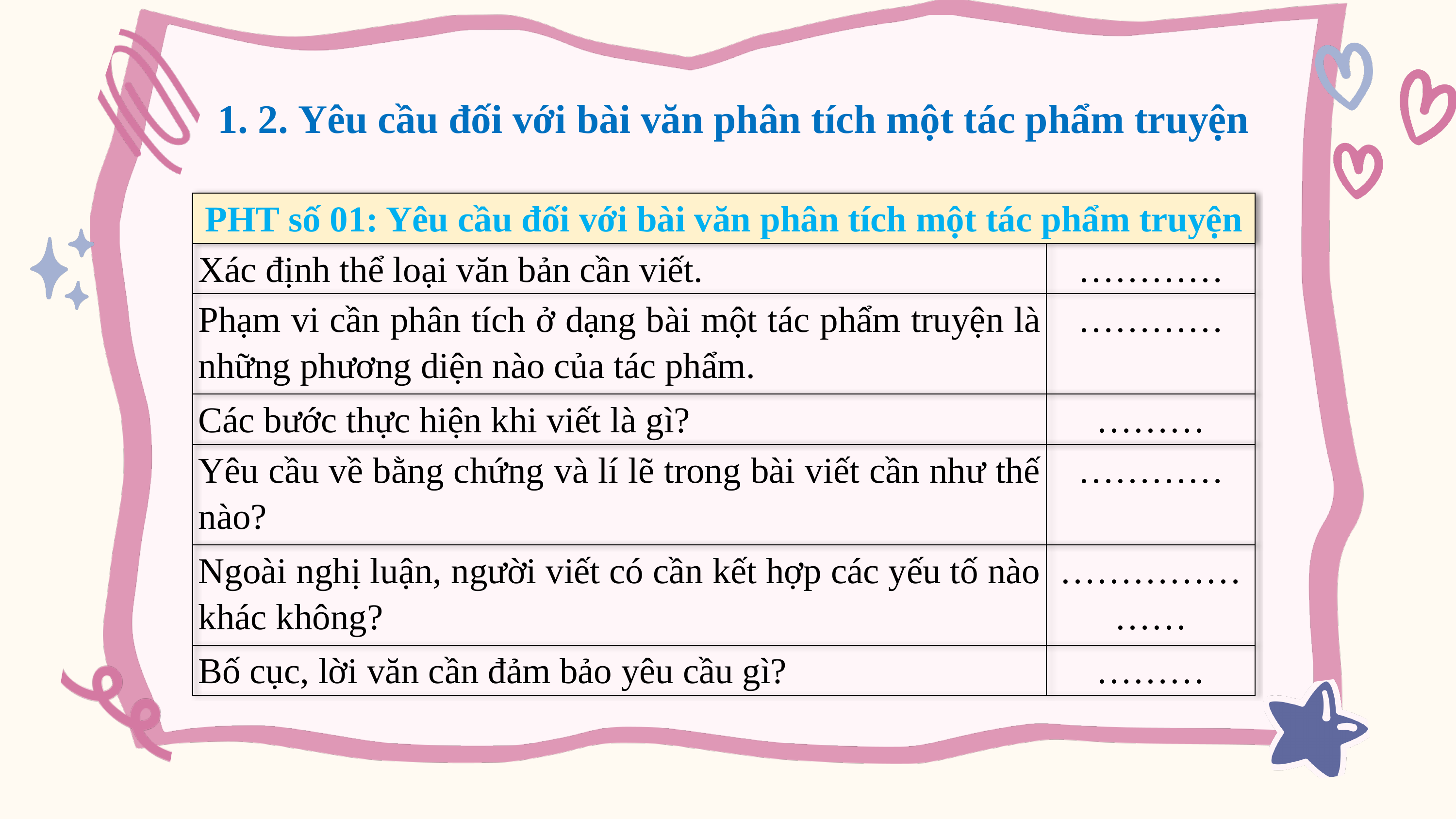

1. 2. Yêu cầu đối với bài văn phân tích một tác phẩm truyện
| PHT số 01: Yêu cầu đối với bài văn phân tích một tác phẩm truyện |  |
| --- | --- |
| Xác định thể loại văn bản cần viết. | ………… |
| Phạm vi cần phân tích ở dạng bài một tác phẩm truyện là những phương diện nào của tác phẩm. | ………… |
| Các bước thực hiện khi viết là gì? | ……… |
| Yêu cầu về bằng chứng và lí lẽ trong bài viết cần như thế nào? | ………… |
| Ngoài nghị luận, người viết có cần kết hợp các yếu tố nào khác không? | ………………… |
| Bố cục, lời văn cần đảm bảo yêu cầu gì? | ……… |